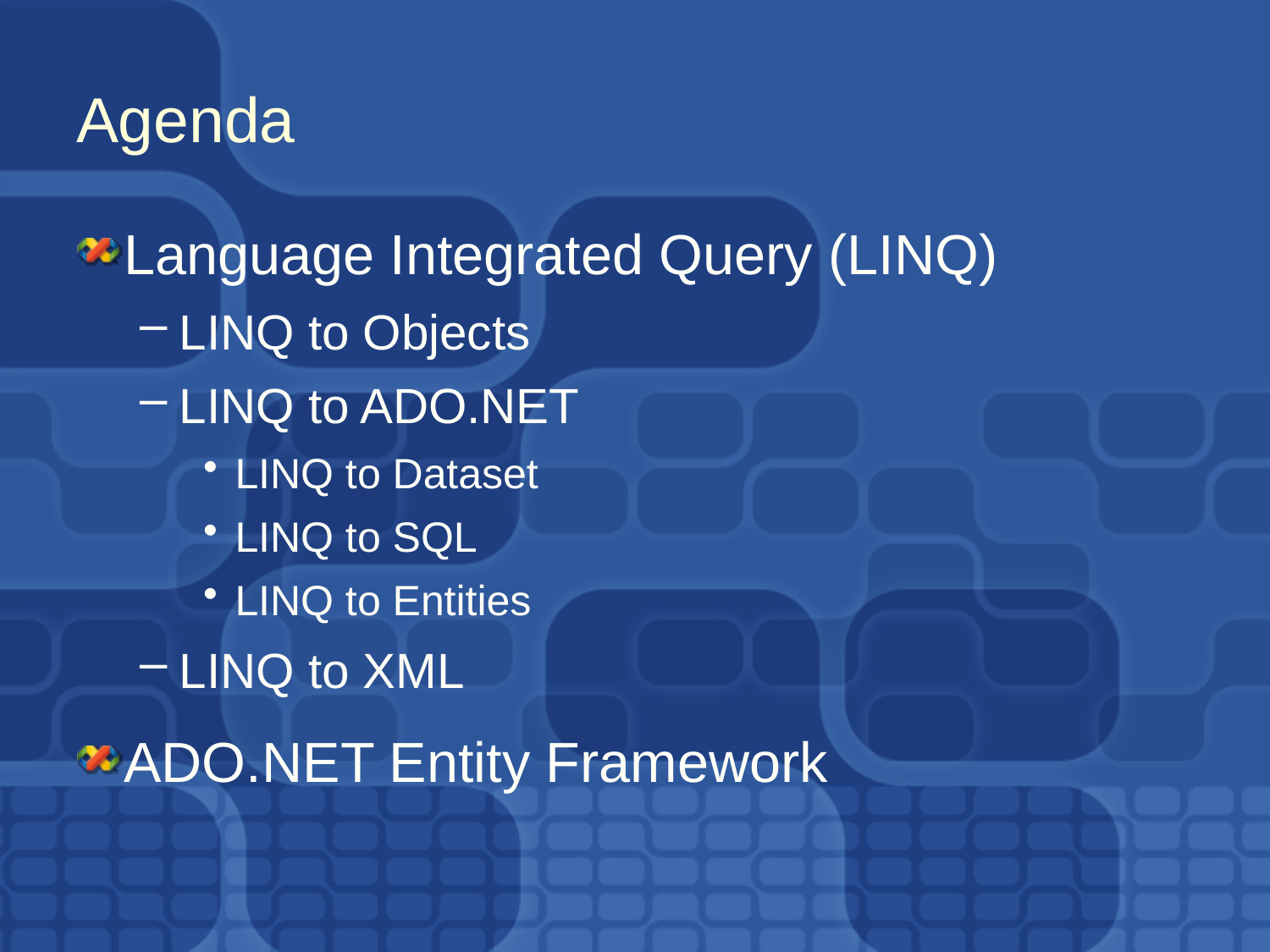

# Agenda
Language Integrated Query (LINQ)
LINQ to Objects
LINQ to ADO.NET
LINQ to Dataset
LINQ to SQL
LINQ to Entities
LINQ to XML
ADO.NET Entity Framework